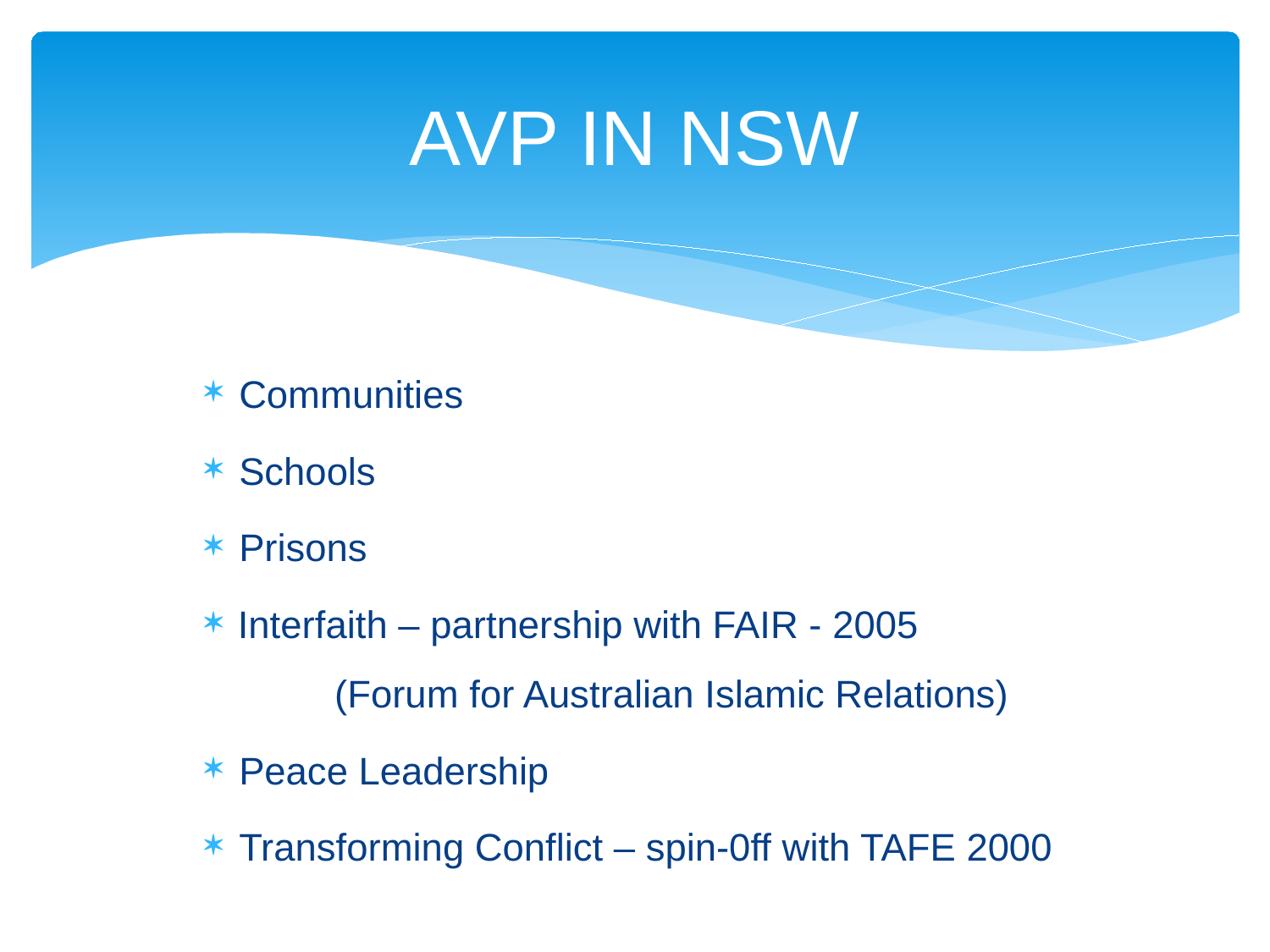

# AVP IN NSW
Communities
Schools
Prisons
Interfaith – partnership with FAIR - 2005                          (Forum for Australian Islamic Relations)
Peace Leadership
Transforming Conflict – spin-0ff with TAFE 2000